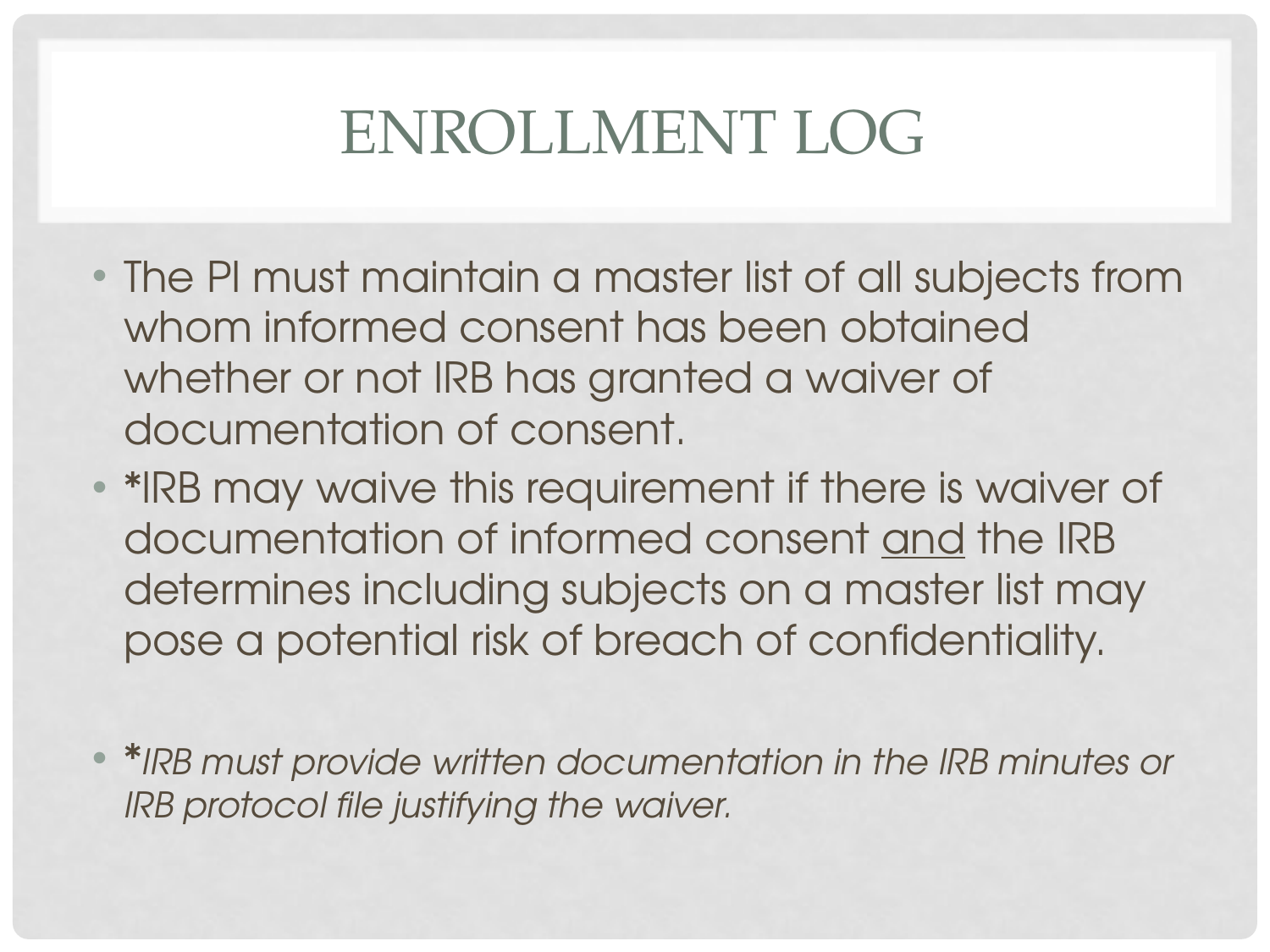

# Enrollment Log
The PI must maintain a master list of all subjects from whom informed consent has been obtained whether or not IRB has granted a waiver of documentation of consent.
*IRB may waive this requirement if there is waiver of documentation of informed consent and the IRB determines including subjects on a master list may pose a potential risk of breach of confidentiality.

*IRB must provide written documentation in the IRB minutes or IRB protocol file justifying the waiver.